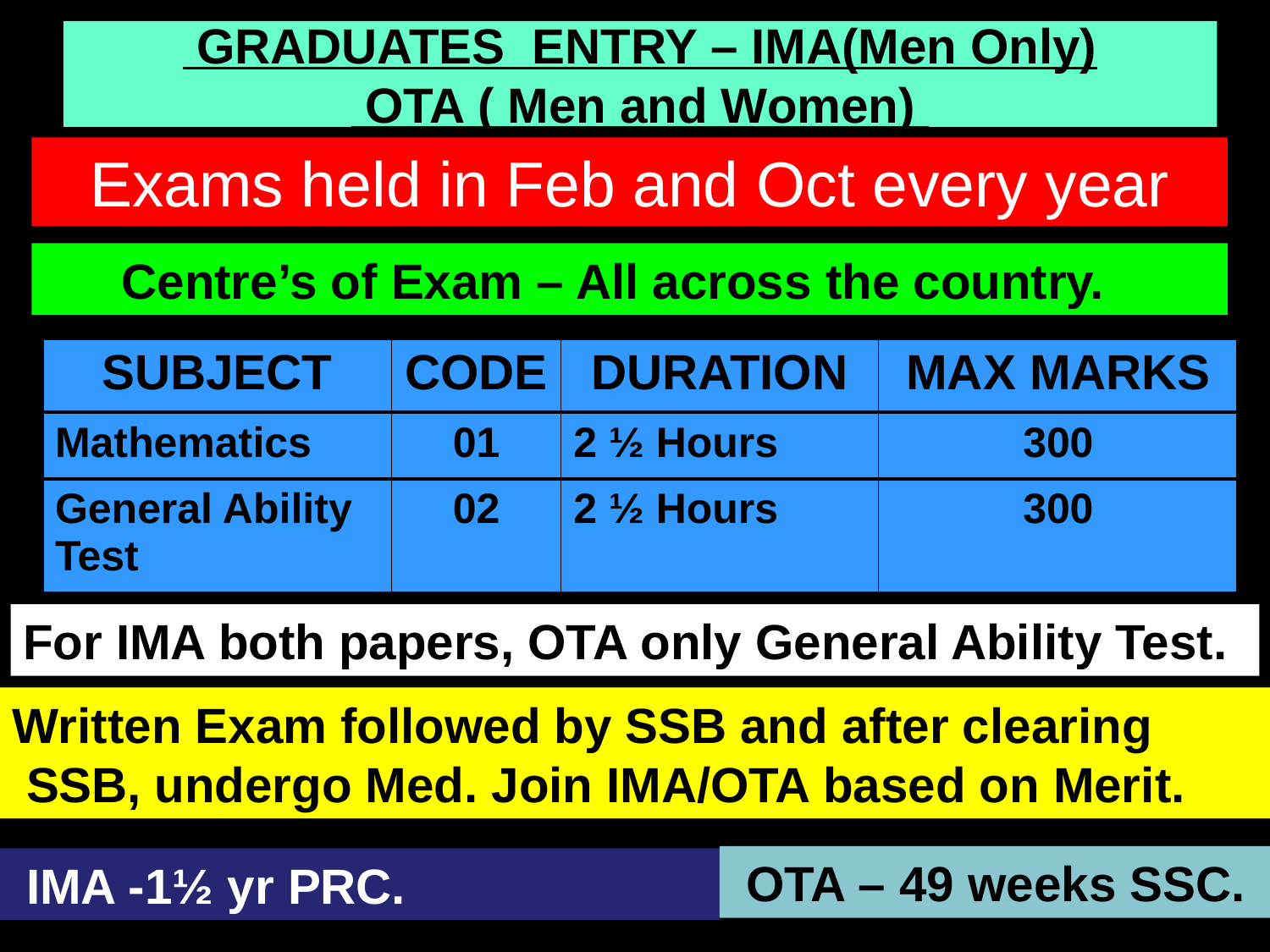

GRADUATES  ENTRY – IMA(Men Only)
 OTA ( Men and Women)
# HOW TO JOIN INDIAN ARMY
Exams held in Feb and Oct every year
 Centre’s of Exam – All across the country.
| SUBJECT | CODE | DURATION | MAX MARKS |
| --- | --- | --- | --- |
| Mathematics | 01 | 2 ½ Hours | 300 |
| General Ability Test | 02 | 2 ½ Hours | 300 |
For IMA both papers, OTA only General Ability Test.
Written Exam followed by SSB and after clearing
 SSB, undergo Med. Join IMA/OTA based on Merit.
 OTA – 49 weeks SSC.
 IMA -1½ yr PRC.